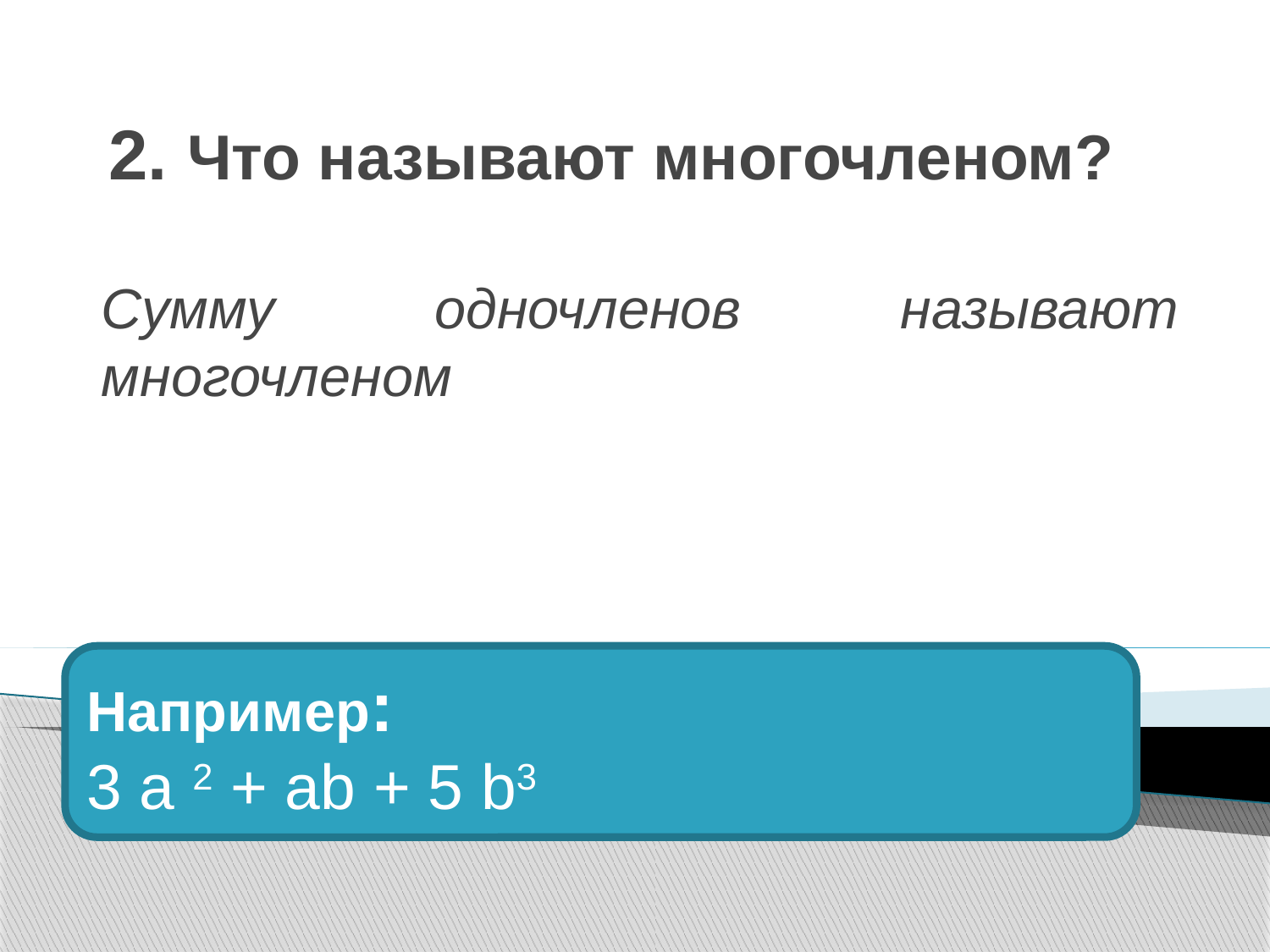

# 2. Что называют многочленом?
Сумму одночленов называют многочленом
Например:
3 a 2 + ab + 5 b3